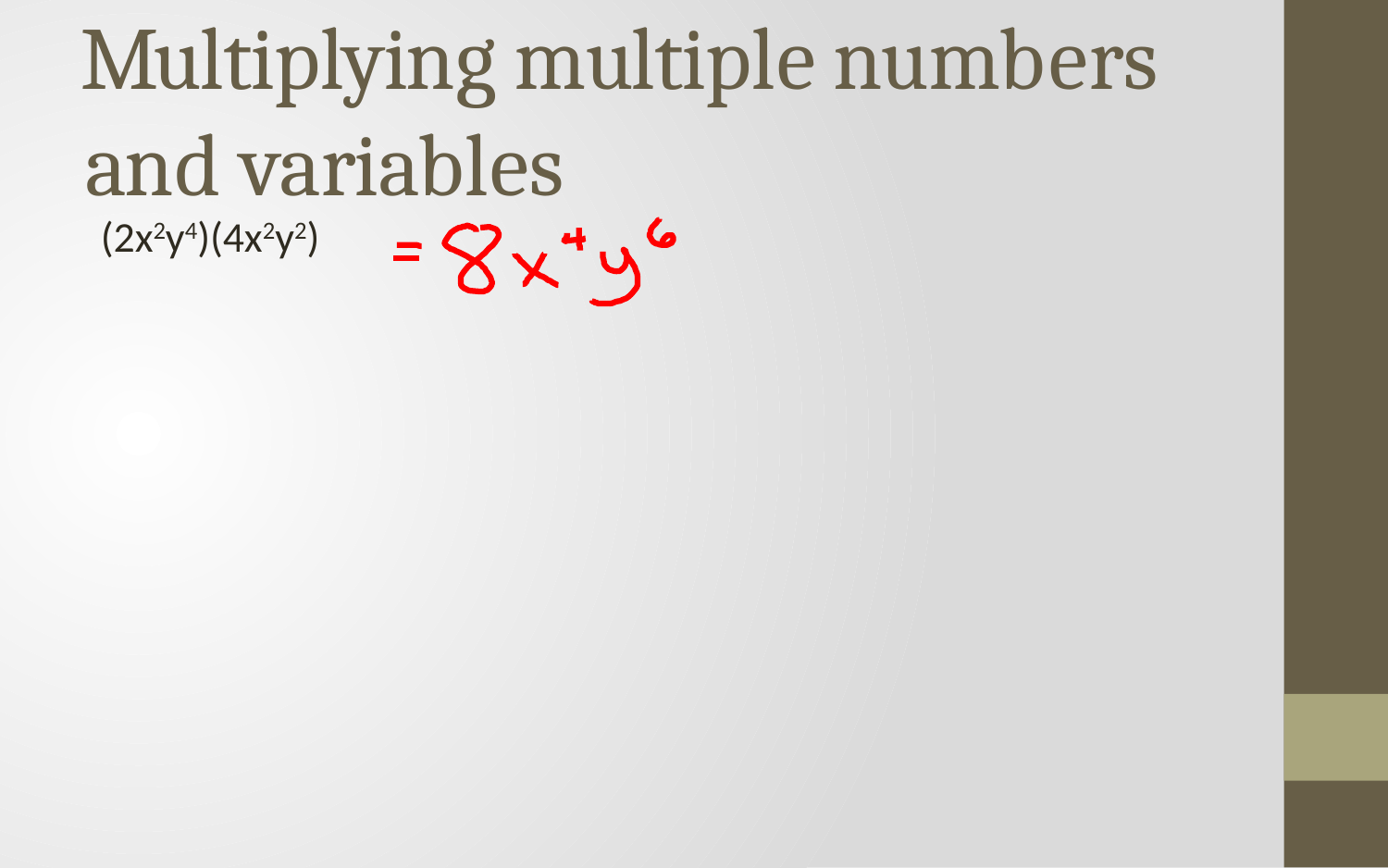

# Multiplying multiple numbers and variables
(2x2y4)(4x2y2)